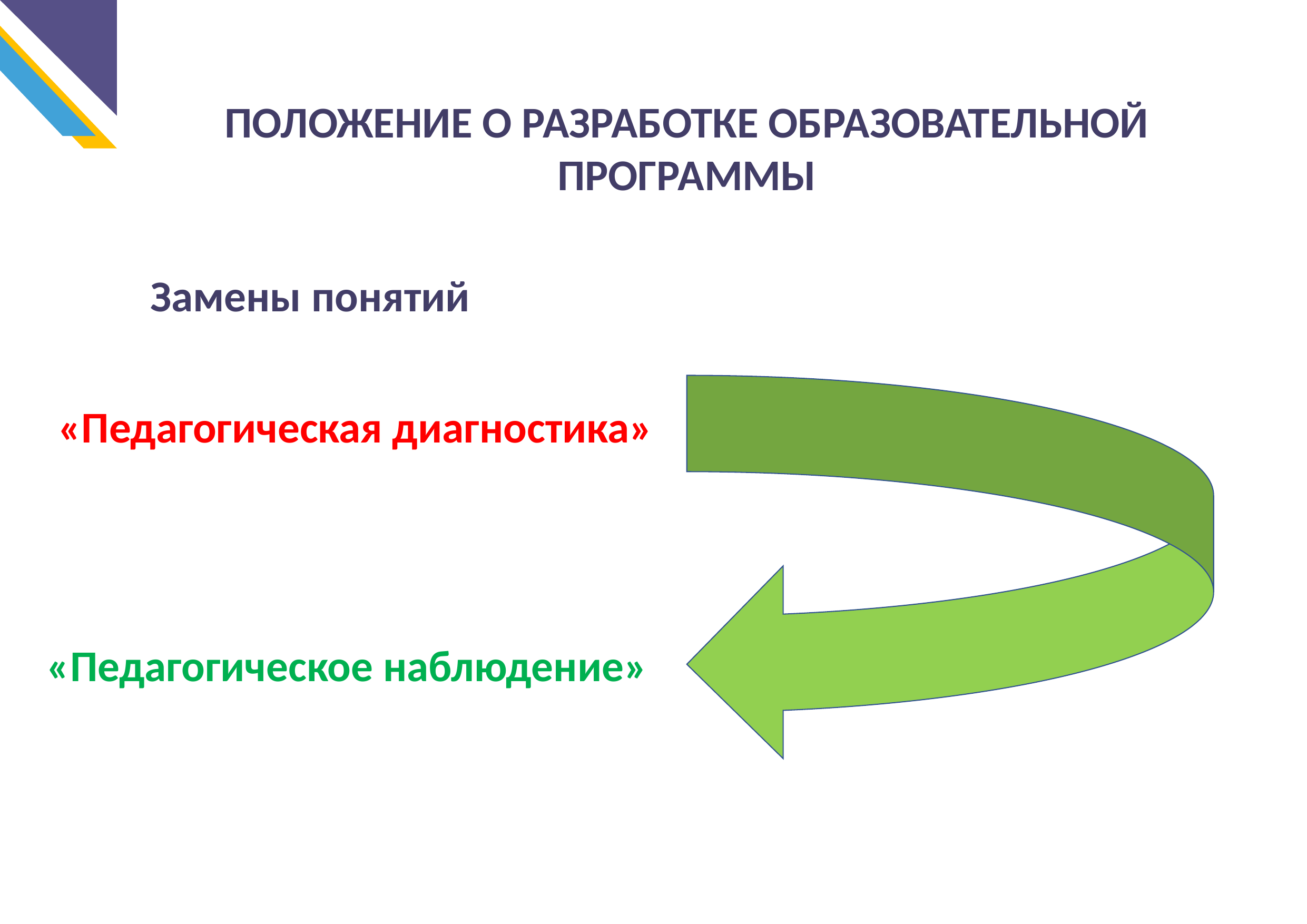

ПОЛОЖЕНИЕ О РАЗРАБОТКЕ ОБРАЗОВАТЕЛЬНОЙ ПРОГРАММЫ
Замены понятий

«Педагогическая диагностика»
«Педагогическое наблюдение»